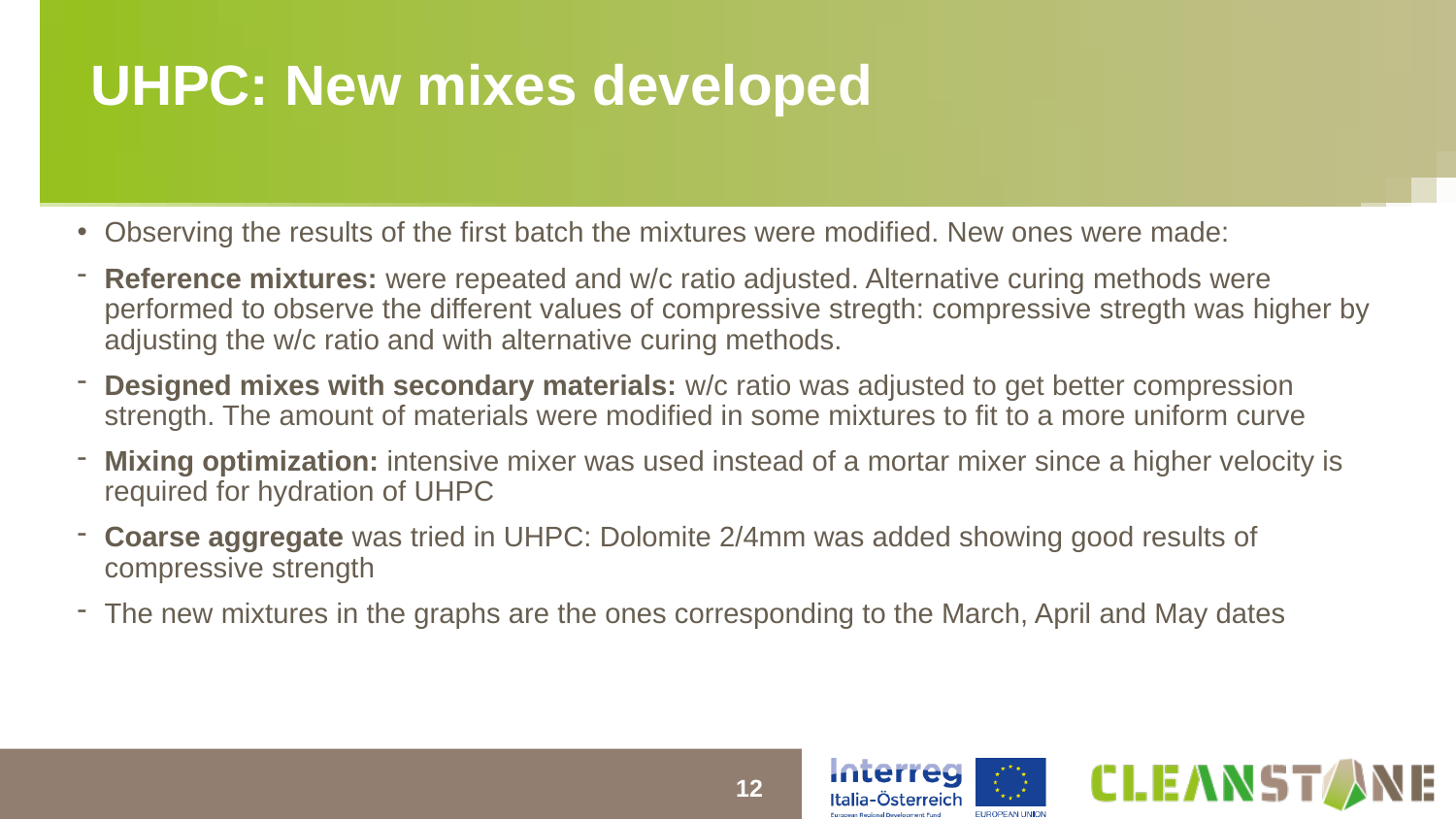

# UHPC: New mixes developed
Observing the results of the first batch the mixtures were modified. New ones were made:
Reference mixtures: were repeated and w/c ratio adjusted. Alternative curing methods were performed to observe the different values of compressive stregth: compressive stregth was higher by adjusting the w/c ratio and with alternative curing methods.
Designed mixes with secondary materials: w/c ratio was adjusted to get better compression strength. The amount of materials were modified in some mixtures to fit to a more uniform curve
Mixing optimization: intensive mixer was used instead of a mortar mixer since a higher velocity is required for hydration of UHPC
Coarse aggregate was tried in UHPC: Dolomite 2/4mm was added showing good results of compressive strength
The new mixtures in the graphs are the ones corresponding to the March, April and May dates

12